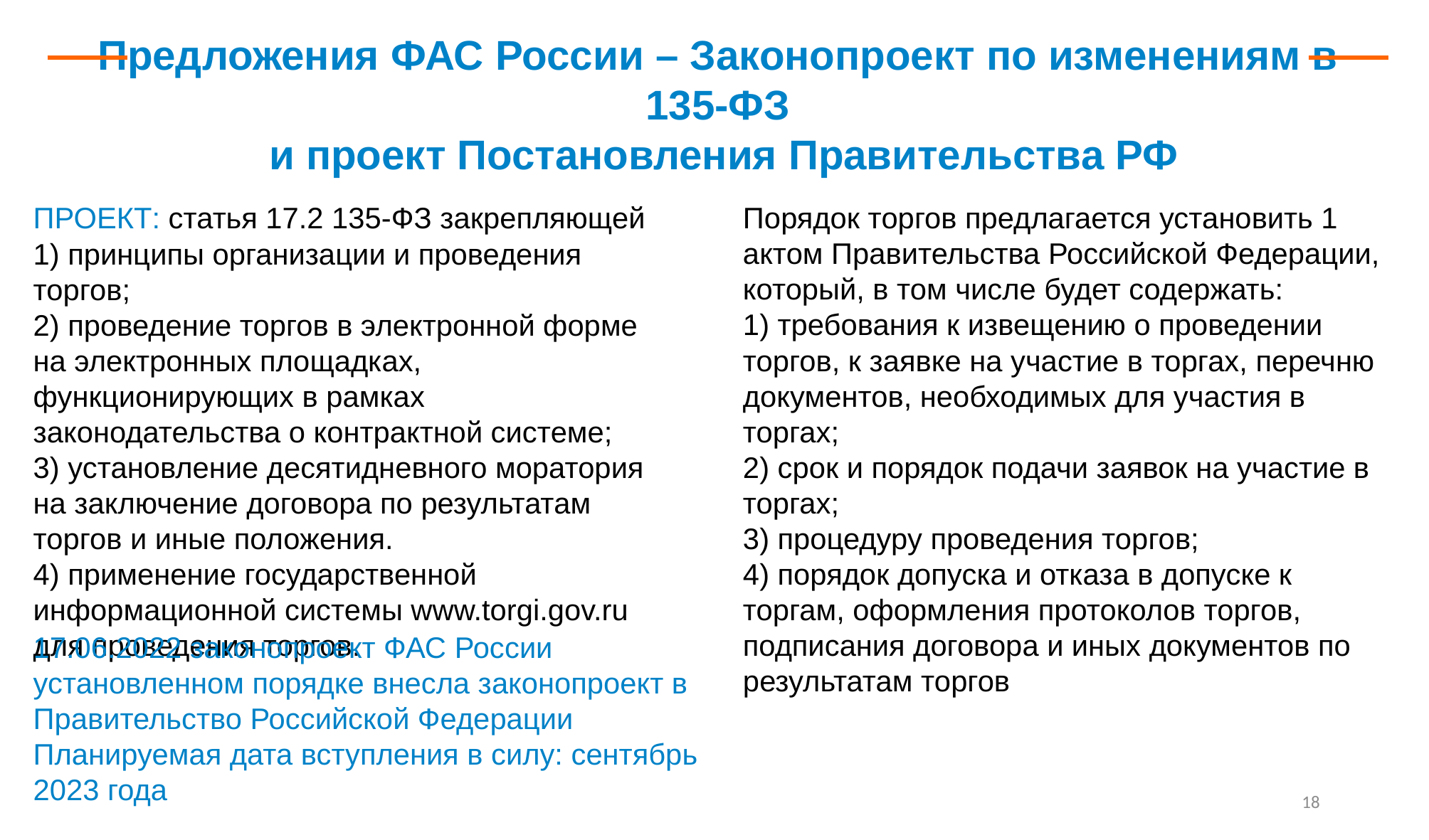

Предложения ФАС России – Законопроект по изменениям в 135-ФЗ
 и проект Постановления Правительства РФ
ПРОЕКТ: статья 17.2 135-ФЗ закрепляющей
1) принципы организации и проведения торгов;
2) проведение торгов в электронной форме на электронных площадках, функционирующих в рамках законодательства о контрактной системе;
3) установление десятидневного моратория на заключение договора по результатам торгов и иные положения.
4) применение государственной информационной системы www.torgi.gov.ru для проведения торгов.
Порядок торгов предлагается установить 1 актом Правительства Российской Федерации, который, в том числе будет содержать:
1) требования к извещению о проведении торгов, к заявке на участие в торгах, перечню документов, необходимых для участия в торгах;
2) срок и порядок подачи заявок на участие в торгах;
3) процедуру проведения торгов;
4) порядок допуска и отказа в допуске к торгам, оформления протоколов торгов, подписания договора и иных документов по результатам торгов
17.06.2022 законопроект ФАС России установленном порядке внесла законопроект в Правительство Российской Федерации
Планируемая дата вступления в силу: сентябрь 2023 года
18